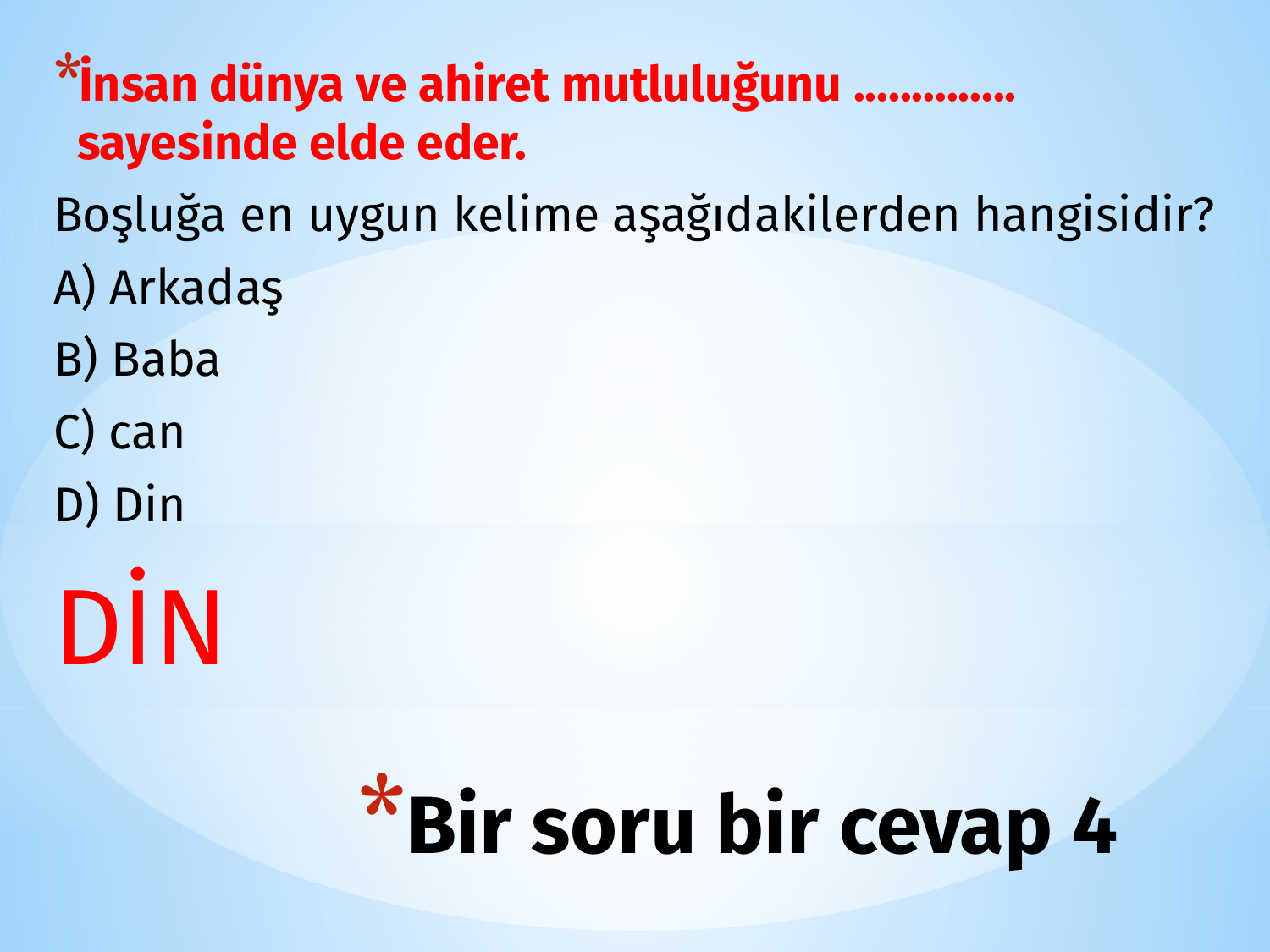

İnsan dünya ve ahiret mutluluğunu .............. sayesinde elde eder.
Boşluğa en uygun kelime aşağıdakilerden hangisidir?
A) Arkadaş
B) Baba
C) can
D) Din
DİN

# Bir soru bir cevap 4